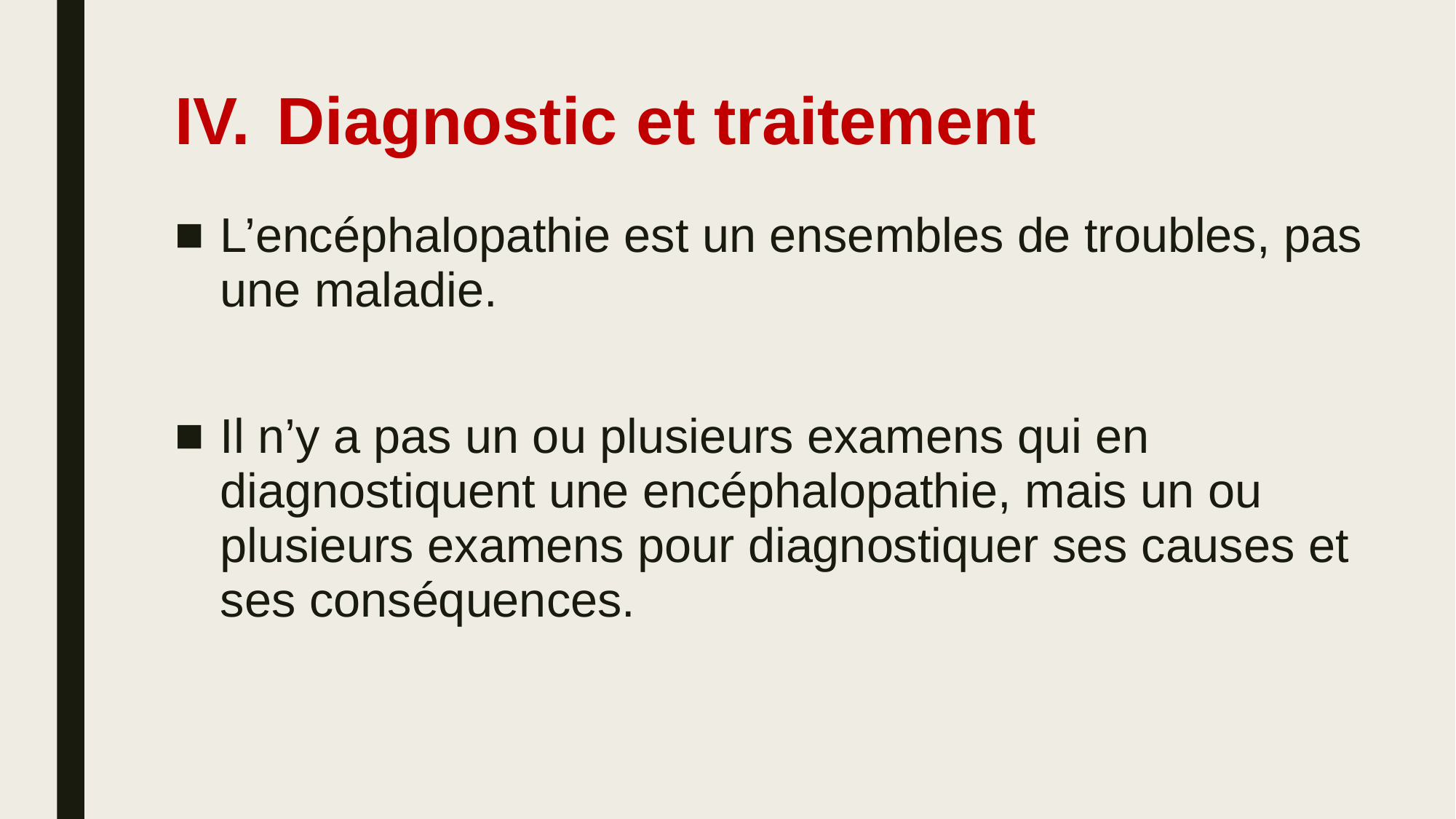

# Diagnostic et traitement
L’encéphalopathie est un ensembles de troubles, pas une maladie.

Il n’y a pas un ou plusieurs examens qui en diagnostiquent une encéphalopathie, mais un ou plusieurs examens pour diagnostiquer ses causes et ses conséquences.